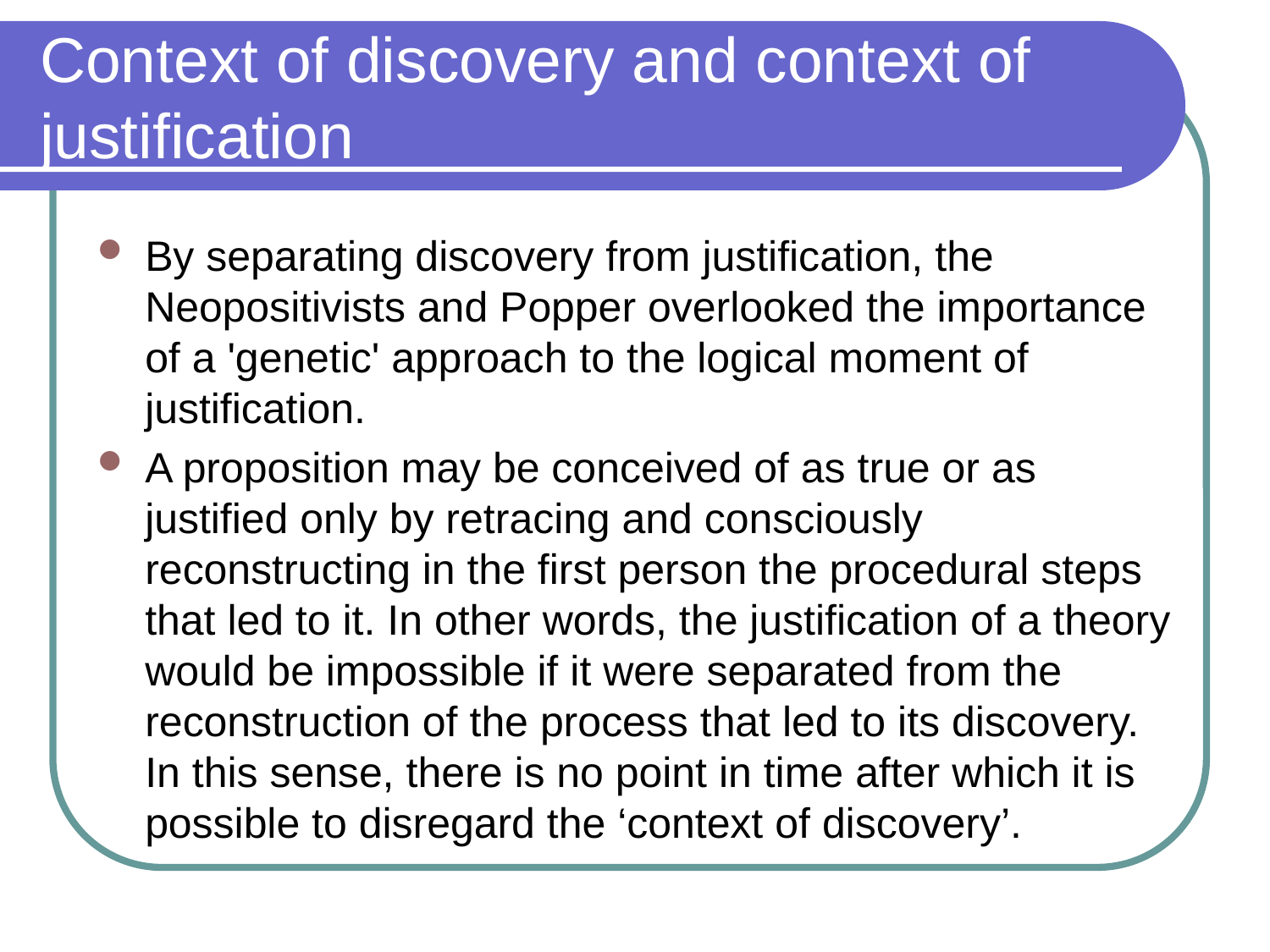

# Context of discovery and context of justification
By separating discovery from justification, the Neopositivists and Popper overlooked the importance of a 'genetic' approach to the logical moment of justification.
A proposition may be conceived of as true or as justified only by retracing and consciously reconstructing in the first person the procedural steps that led to it. In other words, the justification of a theory would be impossible if it were separated from the reconstruction of the process that led to its discovery. In this sense, there is no point in time after which it is possible to disregard the ‘context of discovery’.